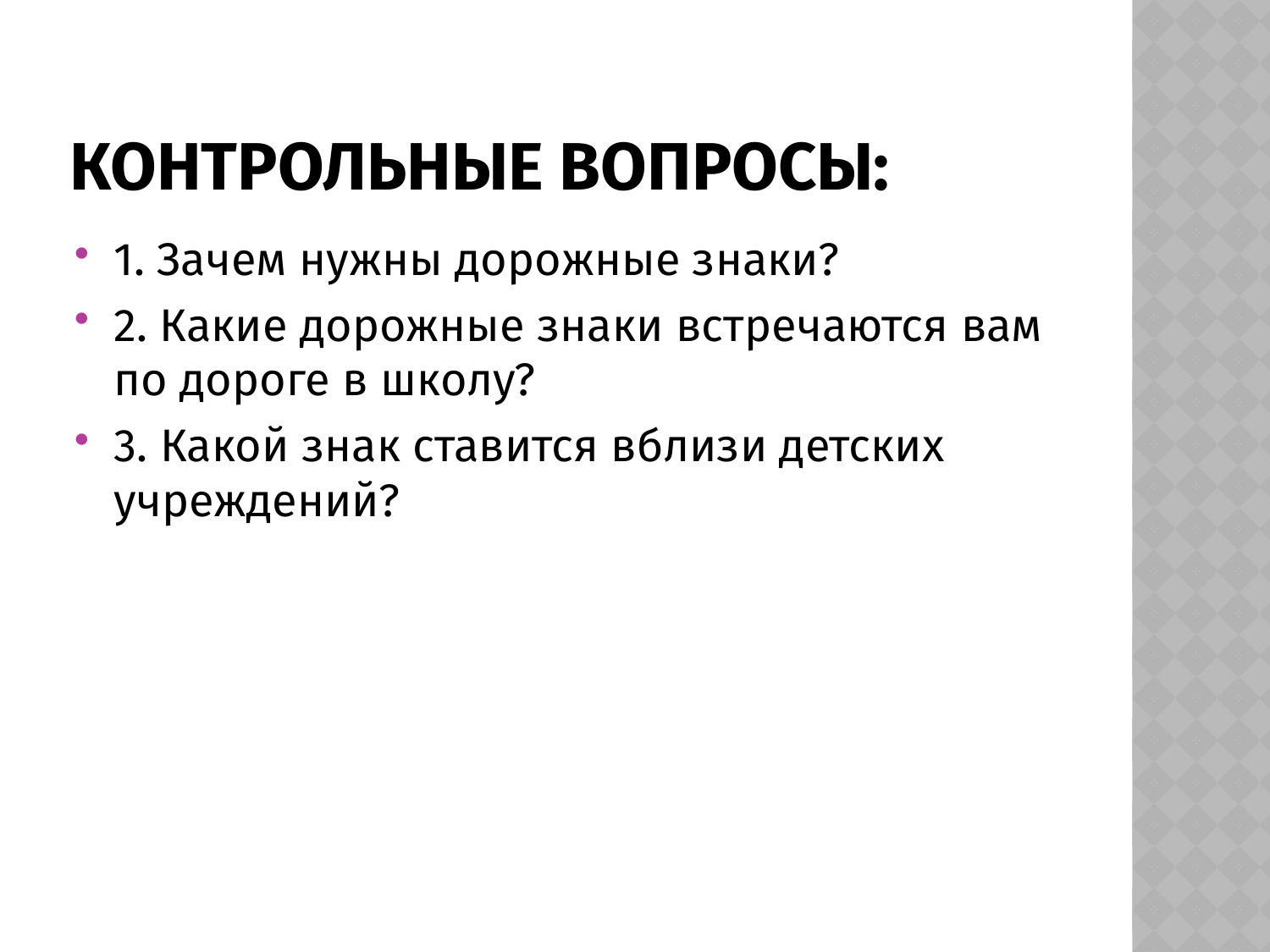

# Контрольные вопросы:
1. Зачем нужны дорожные знаки?
2. Какие дорожные знаки встречаются вам по дороге в школу?
3. Какой знак ставится вблизи детских учреждений?